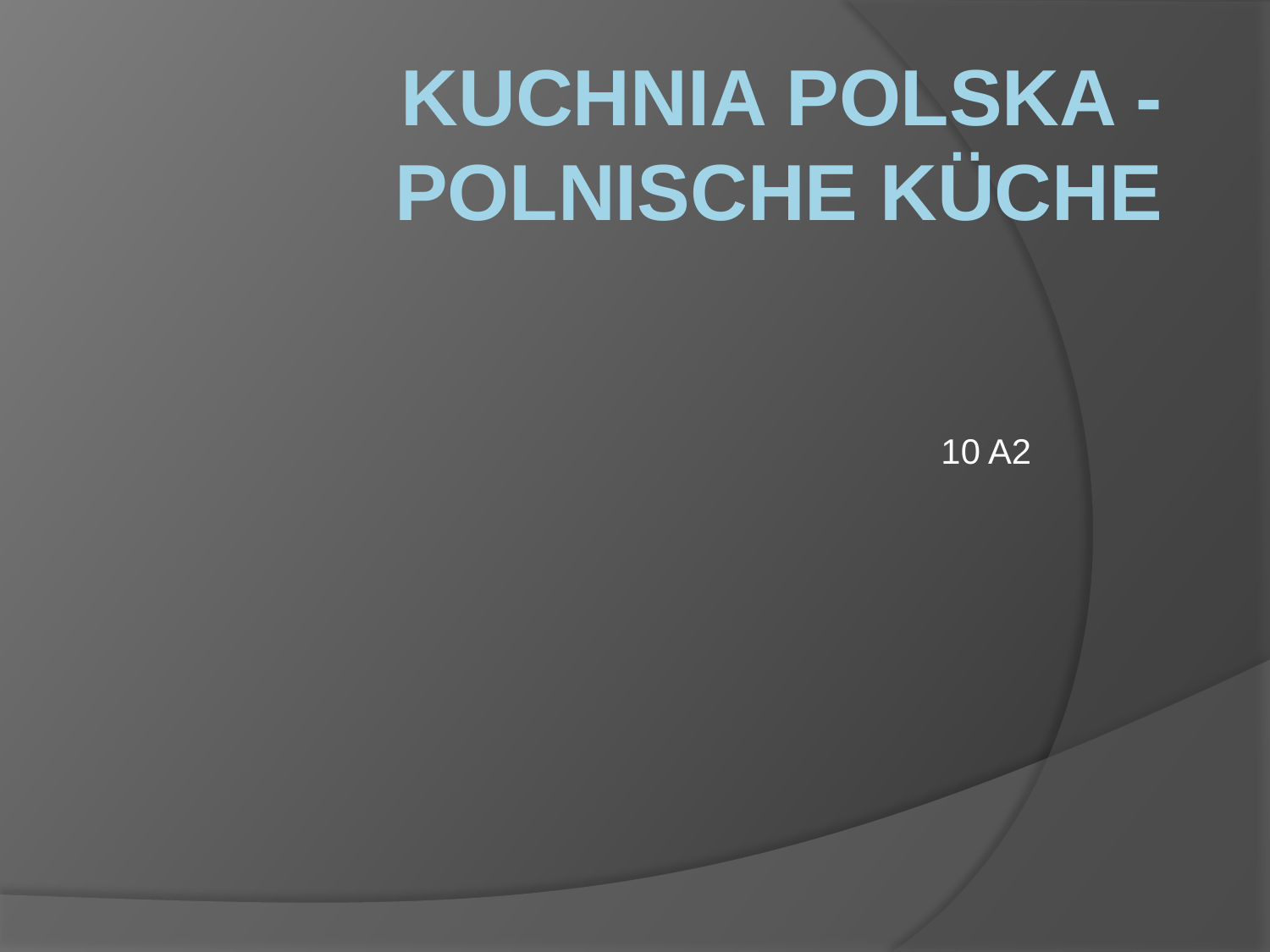

# Kuchnia Polska - Polnische Küche
10 A2